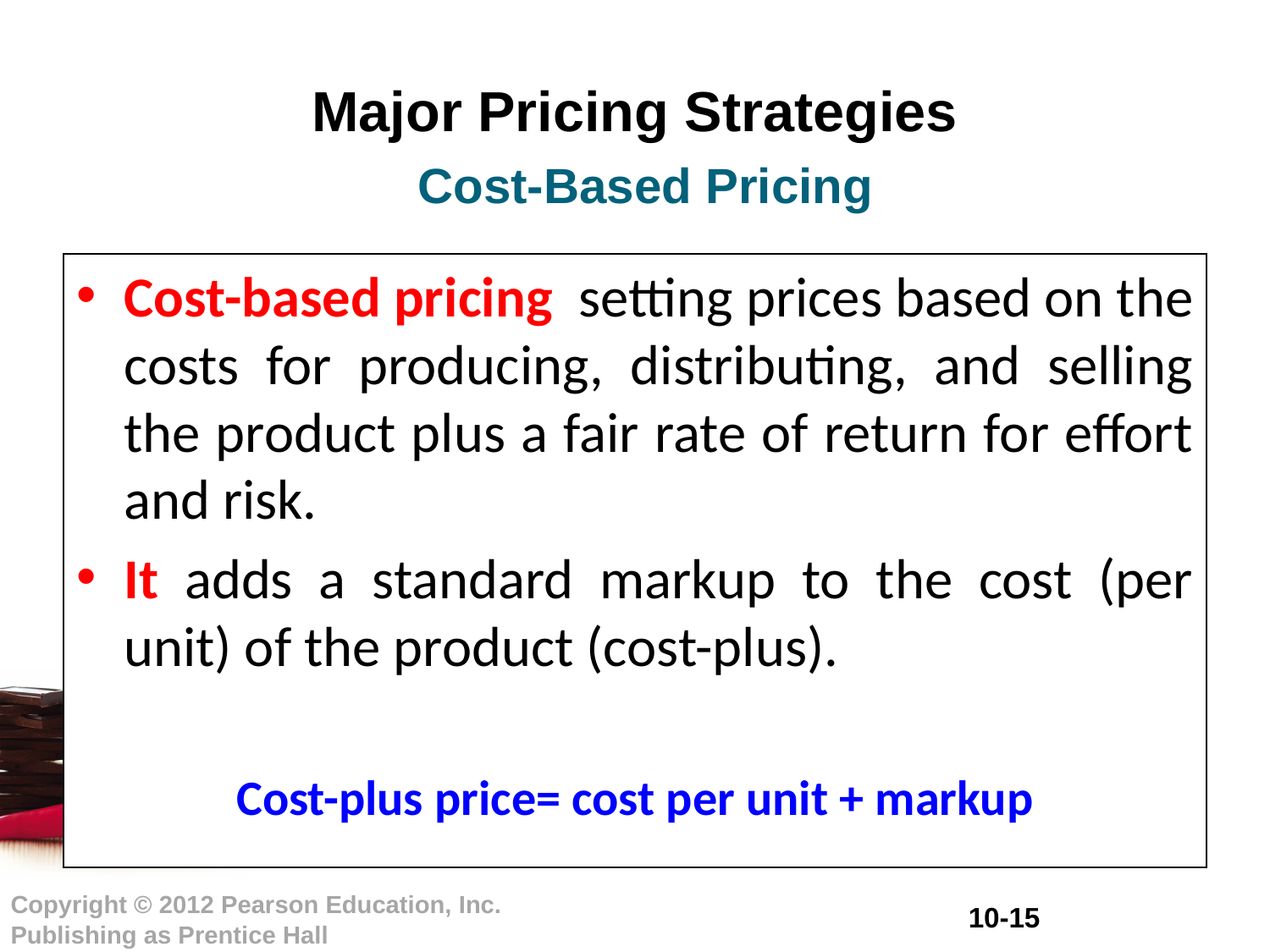

# Major Pricing Strategies
Cost-Based Pricing
Cost-based pricing  setting prices based on the costs for producing, distributing, and selling the product plus a fair rate of return for effort and risk.
It adds a standard markup to the cost (per unit) of the product (cost-plus).

Cost-plus price= cost per unit + markup